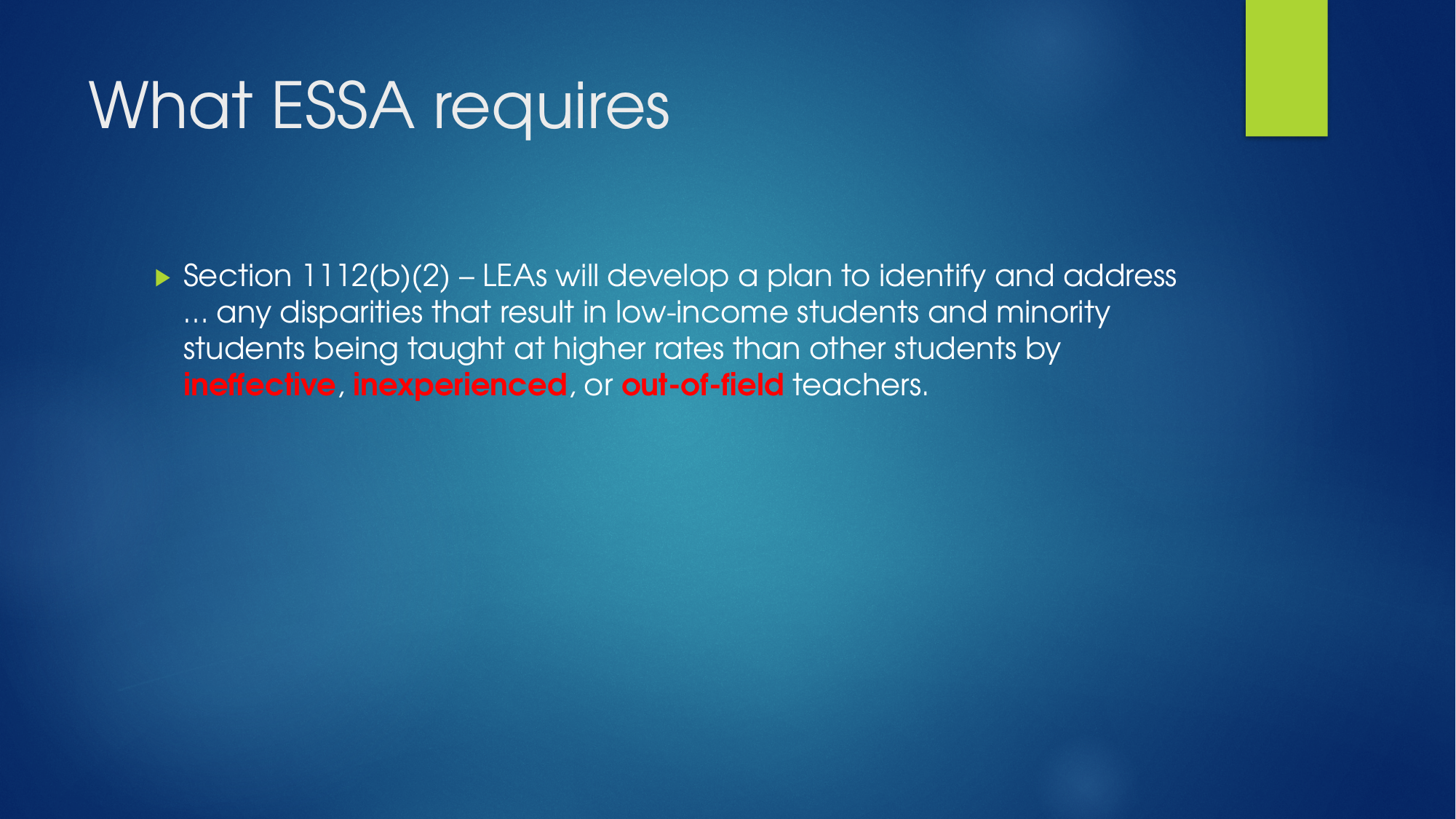

# What ESSA requires
Section 1112(b)(2) – LEAs will develop a plan to identify and address … any disparities that result in low-income students and minority students being taught at higher rates than other students by ineffective, inexperienced, or out-of-field teachers.